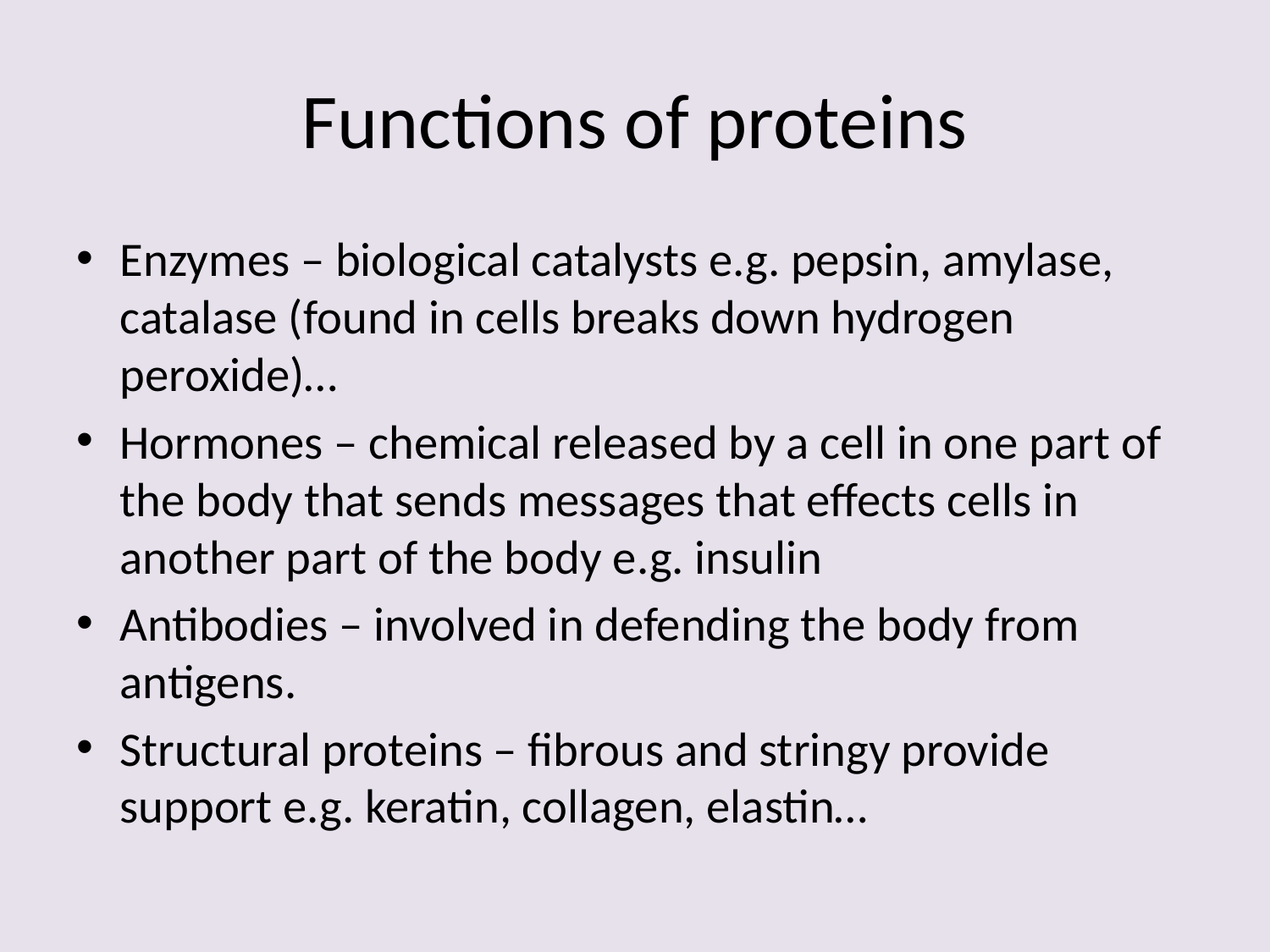

# Functions of proteins
Enzymes – biological catalysts e.g. pepsin, amylase, catalase (found in cells breaks down hydrogen peroxide)…
Hormones – chemical released by a cell in one part of the body that sends messages that effects cells in another part of the body e.g. insulin
Antibodies – involved in defending the body from antigens.
Structural proteins – fibrous and stringy provide support e.g. keratin, collagen, elastin…